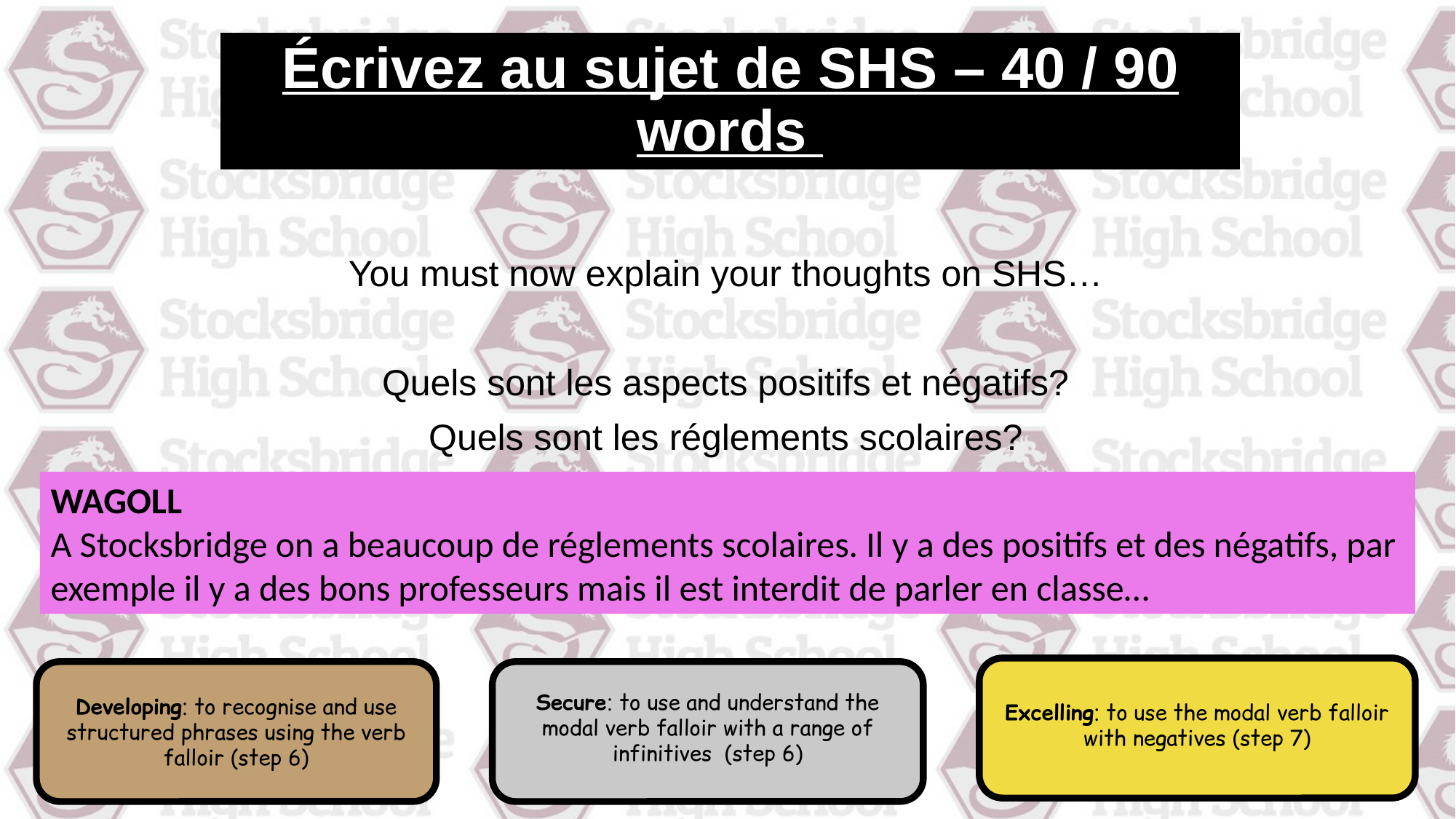

# Écrivez au sujet de SHS – 40 / 90 words

You must now explain your thoughts on SHS…

Quels sont les aspects positifs et négatifs?
Quels sont les réglements scolaires?
WAGOLL
A Stocksbridge on a beaucoup de réglements scolaires. Il y a des positifs et des négatifs, par exemple il y a des bons professeurs mais il est interdit de parler en classe…

Excelling: to use the modal verb falloir with negatives (step 7)

Developing: to recognise and use structured phrases using the verb falloir (step 6)

Secure: to use and understand the modal verb falloir with a range of infinitives  (step 6)